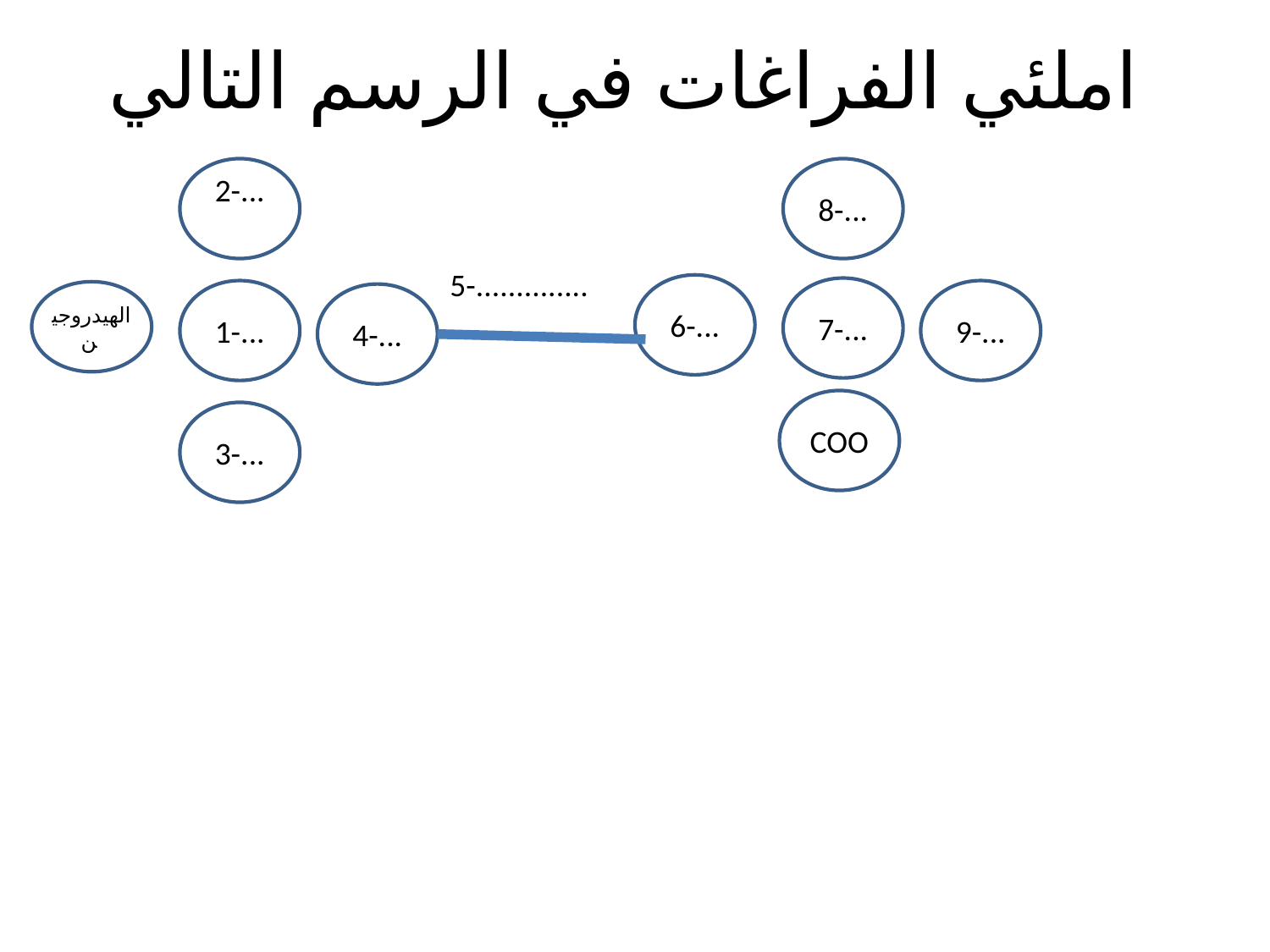

# املئي الفراغات في الرسم التالي
2-...

8-...
5-..............
6-...
7-...
1-...
9-...
الهيدروجين
4-...
COO
3-...